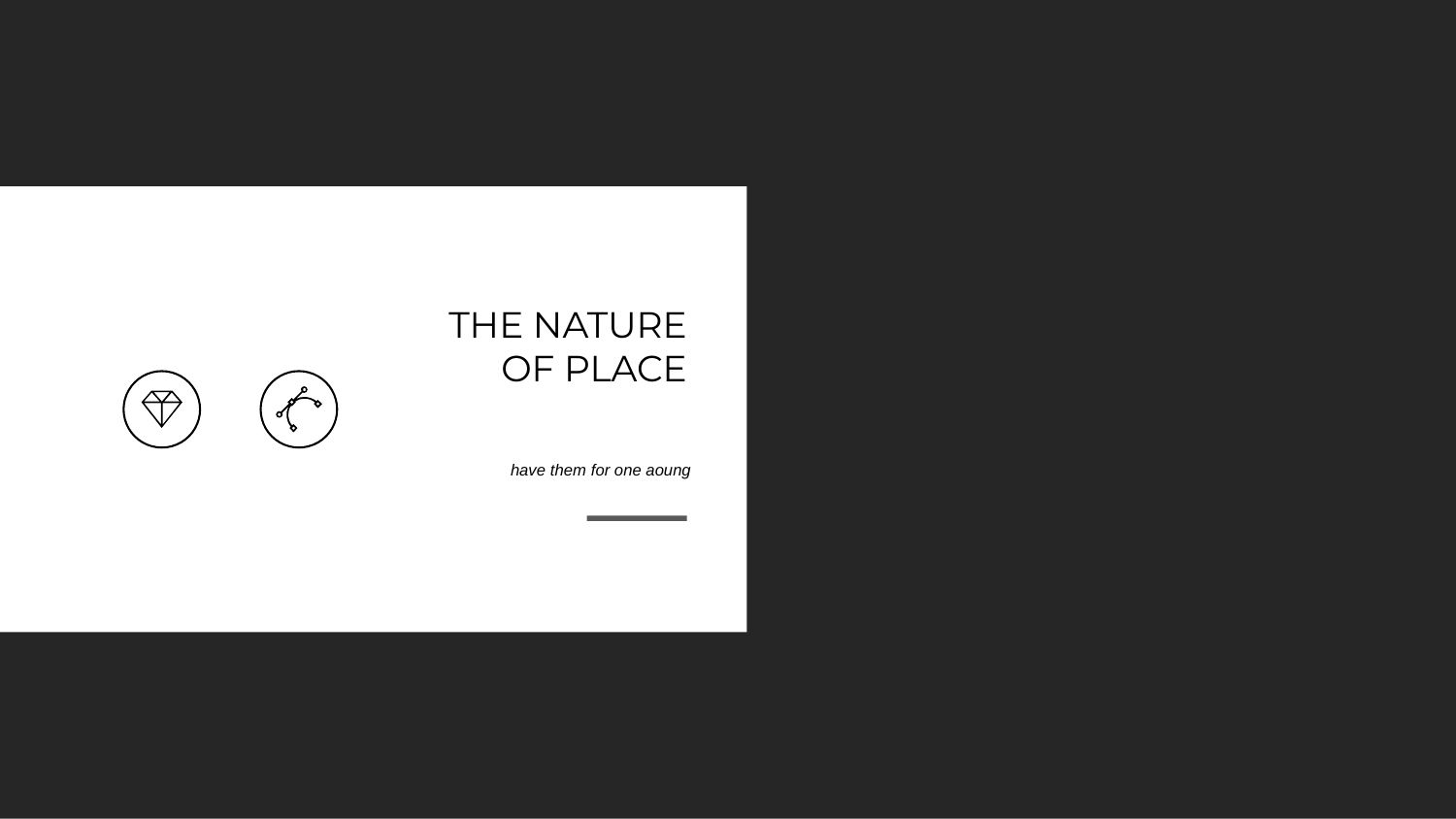

THE NATURE
OF PLACE

have them for one aoung